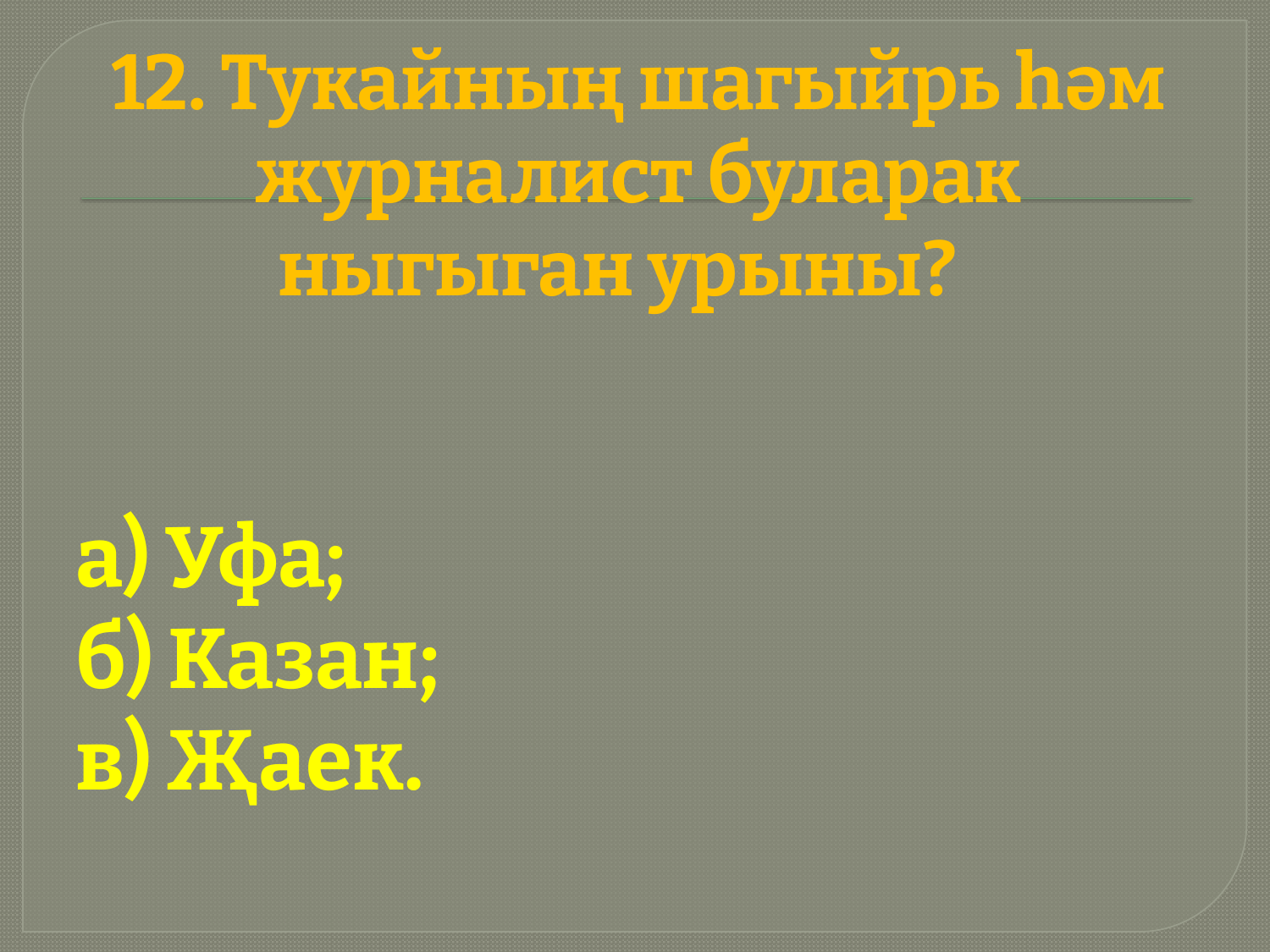

# 12. Тукайның шагыйрь һәм журналист буларак ныгыган урыны?

а) Уфа;
б) Казан;
в) Җаек.